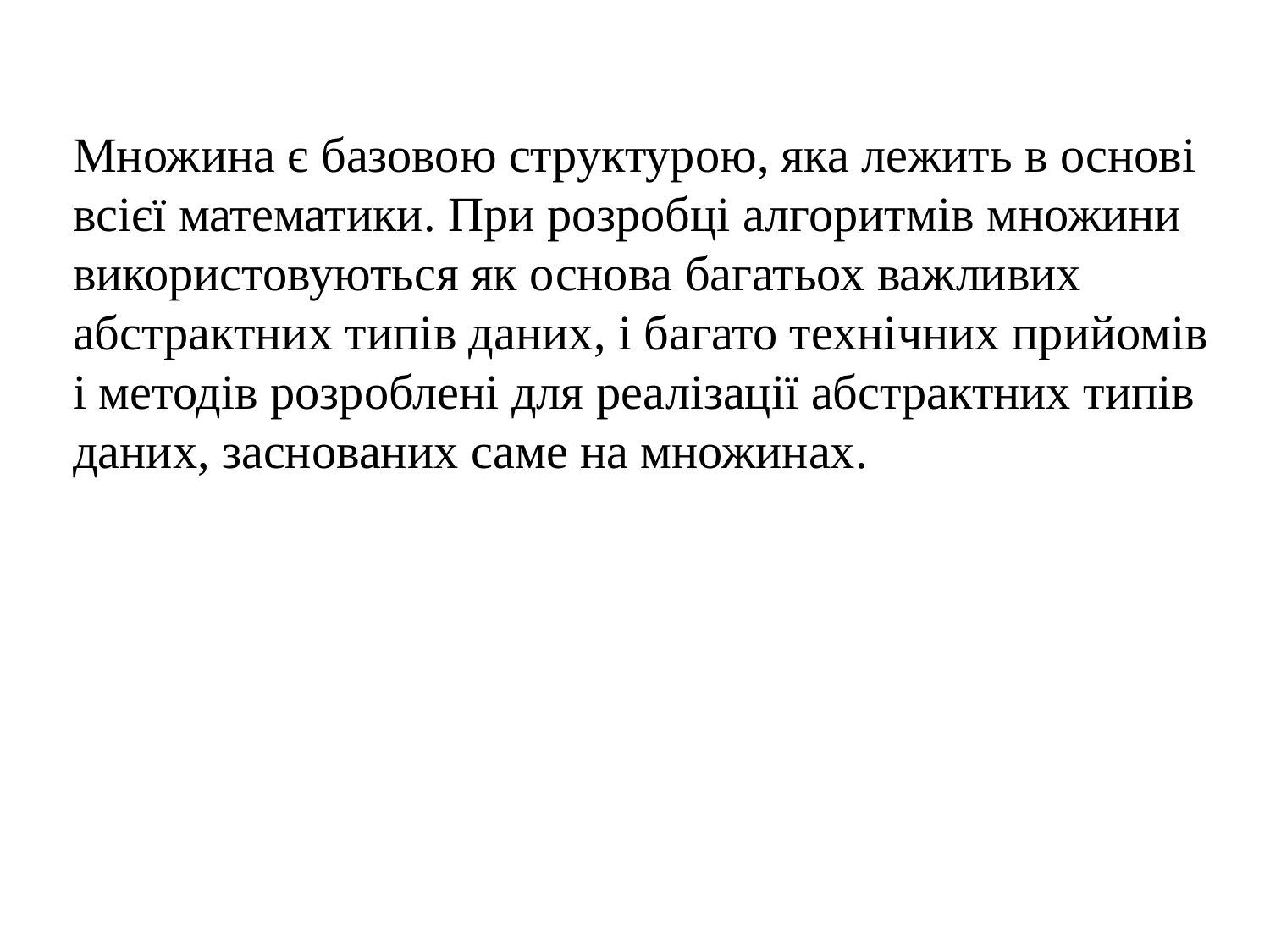

Множина є базовою структурою, яка лежить в основі всієї математики. При розробці алгоритмів множини використовуються як основа багатьох важливих абстрактних типів даних, і багато технічних прийомів і методів розроблені для реалізації абстрактних типів даних, заснованих саме на множинах.